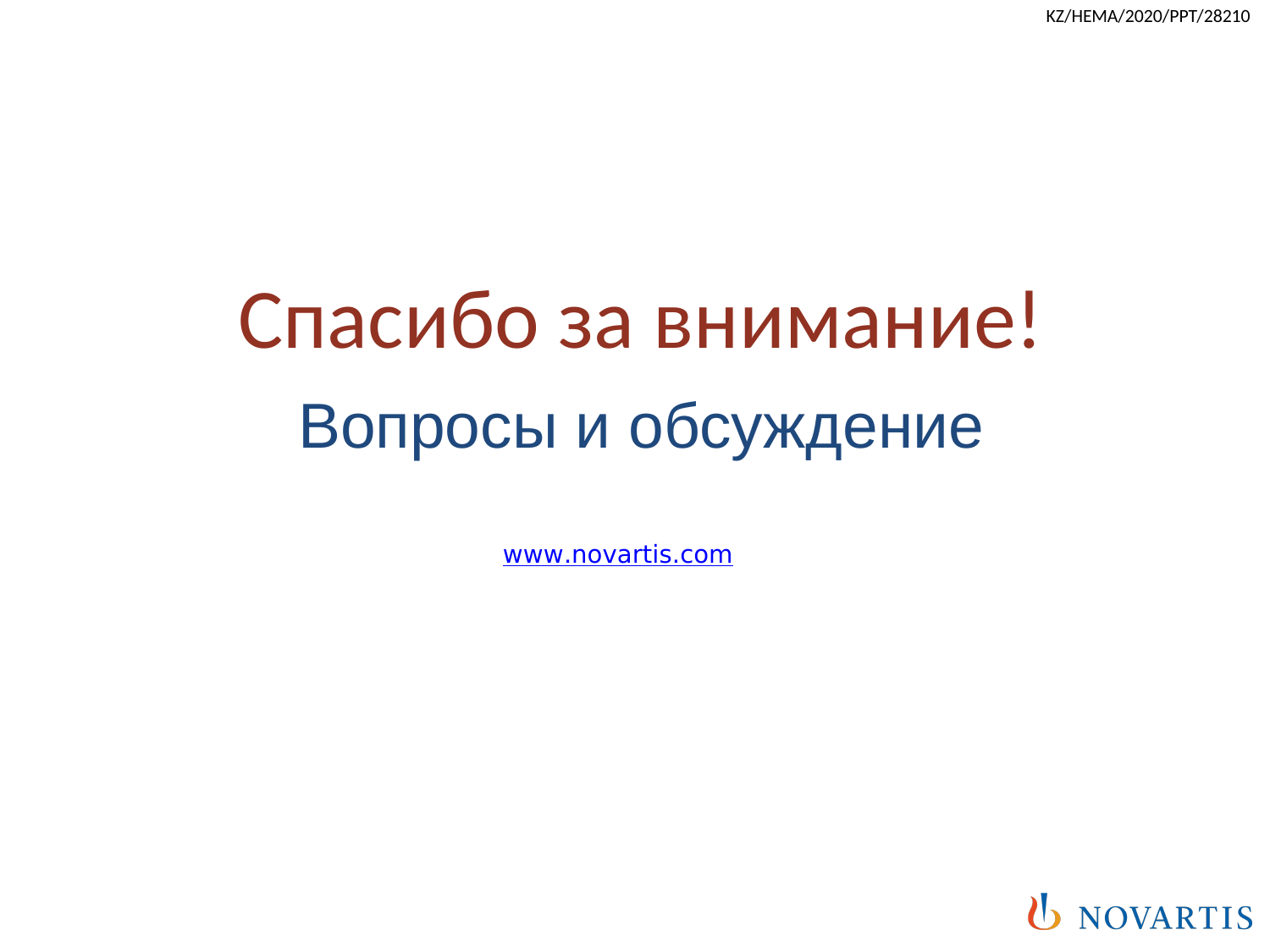

Спасибо за внимание!
Вопросы и обсуждение
www.novartis.com